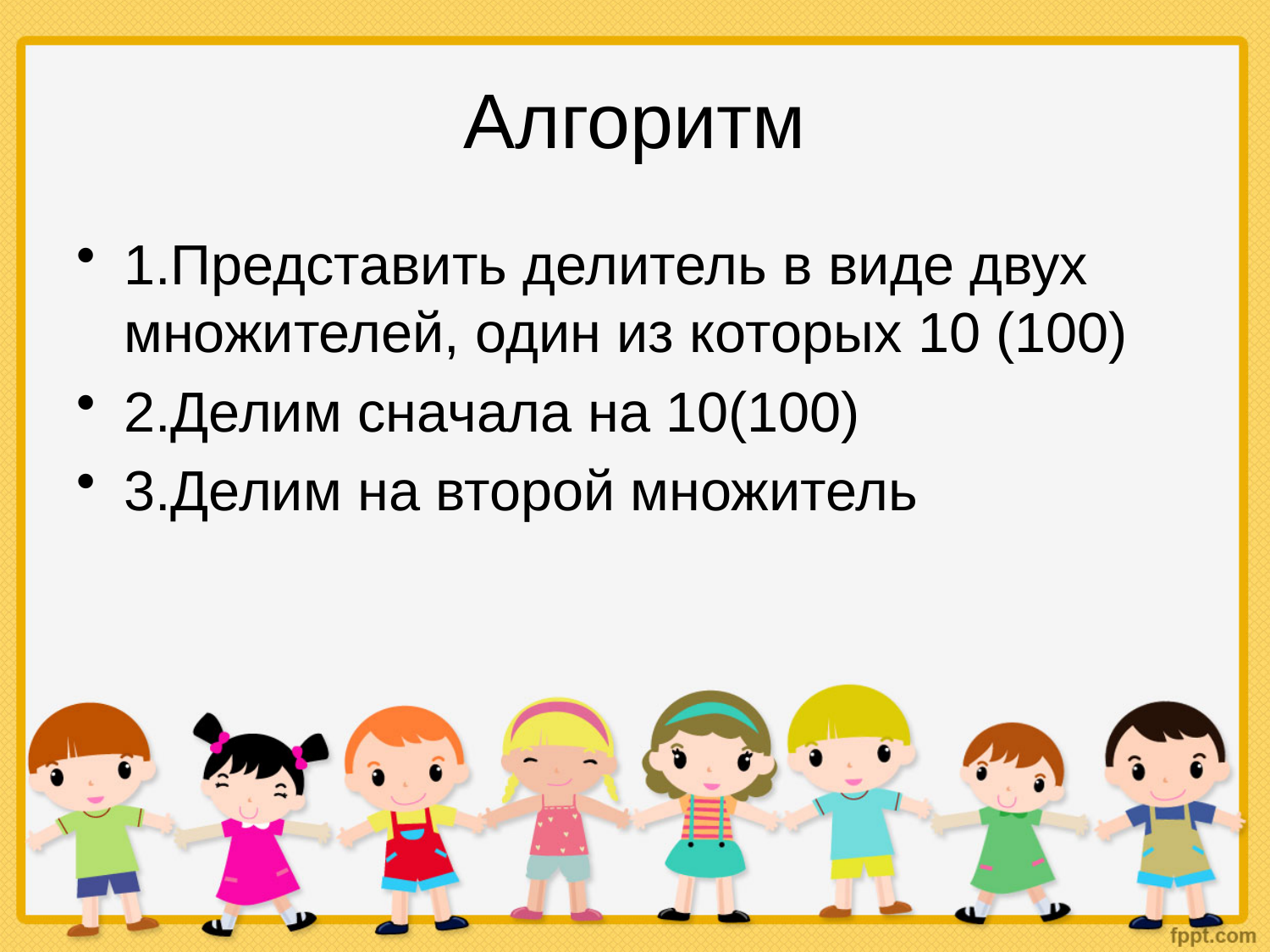

# Алгоритм
1.Представить делитель в виде двух множителей, один из которых 10 (100)
2.Делим сначала на 10(100)
3.Делим на второй множитель